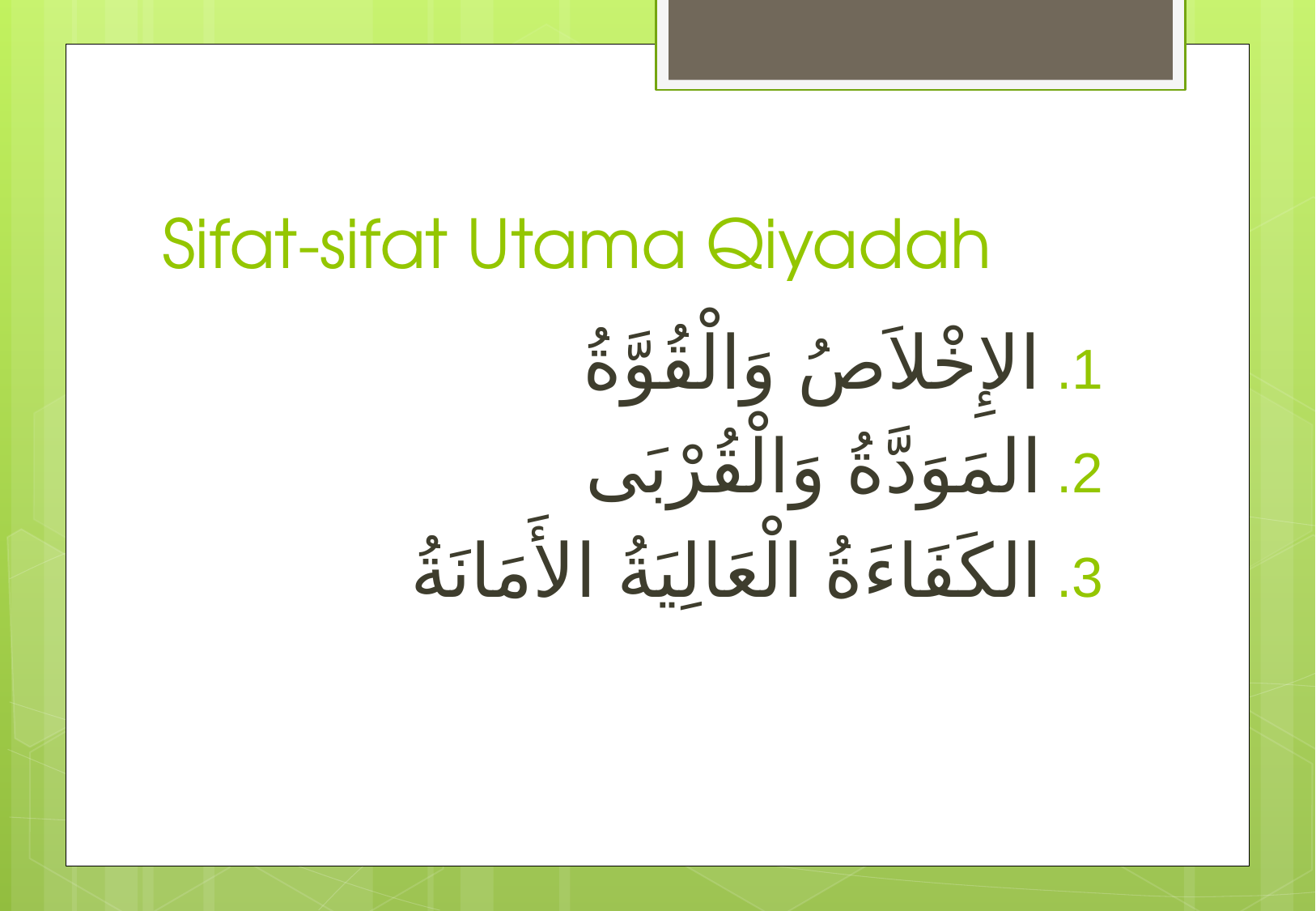

# Sifat-sifat Utama Qiyadah
الإِخْلاَصُ وَالْقُوَّةُ
المَوَدَّةُ وَالْقُرْبَى
الكَفَاءَةُ الْعَالِيَةُ الأَمَانَةُ